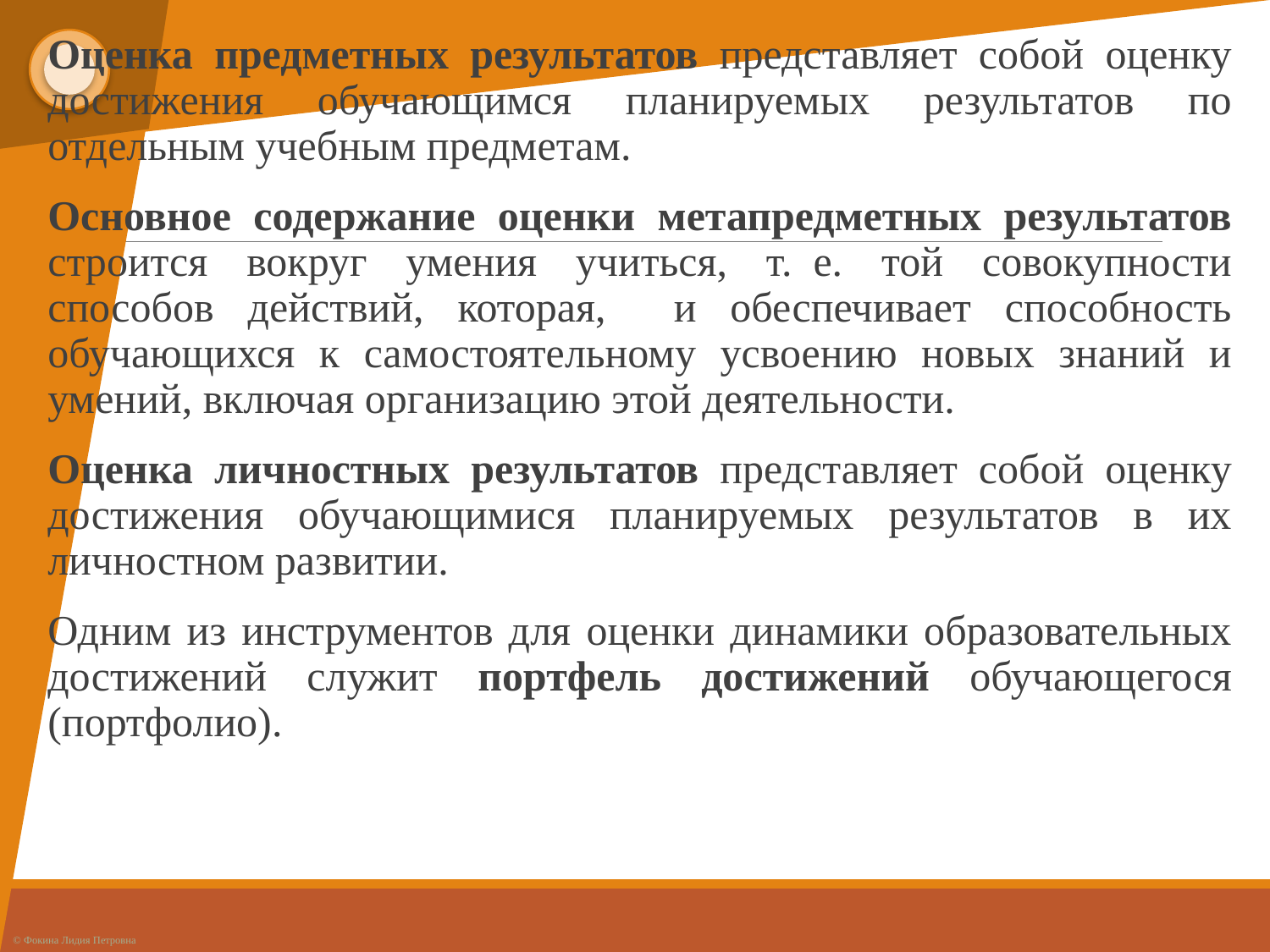

Оценка предметных результатов представляет собой оценку достижения обучающимся планируемых результатов по отдельным учебным предметам.
Основное содержание оценки метапредметных результатов строится вокруг умения учиться, т. е. той совокупности способов действий, которая,  и обеспечивает способность обучающихся к самостоятельному усвоению новых знаний и умений, включая организацию этой деятельности.
Оценка личностных результатов представляет собой оценку достижения обучающимися планируемых результатов в их личностном развитии.
Одним из инструментов для оценки динамики образовательных достижений служит портфель достижений обучающегося (портфолио).